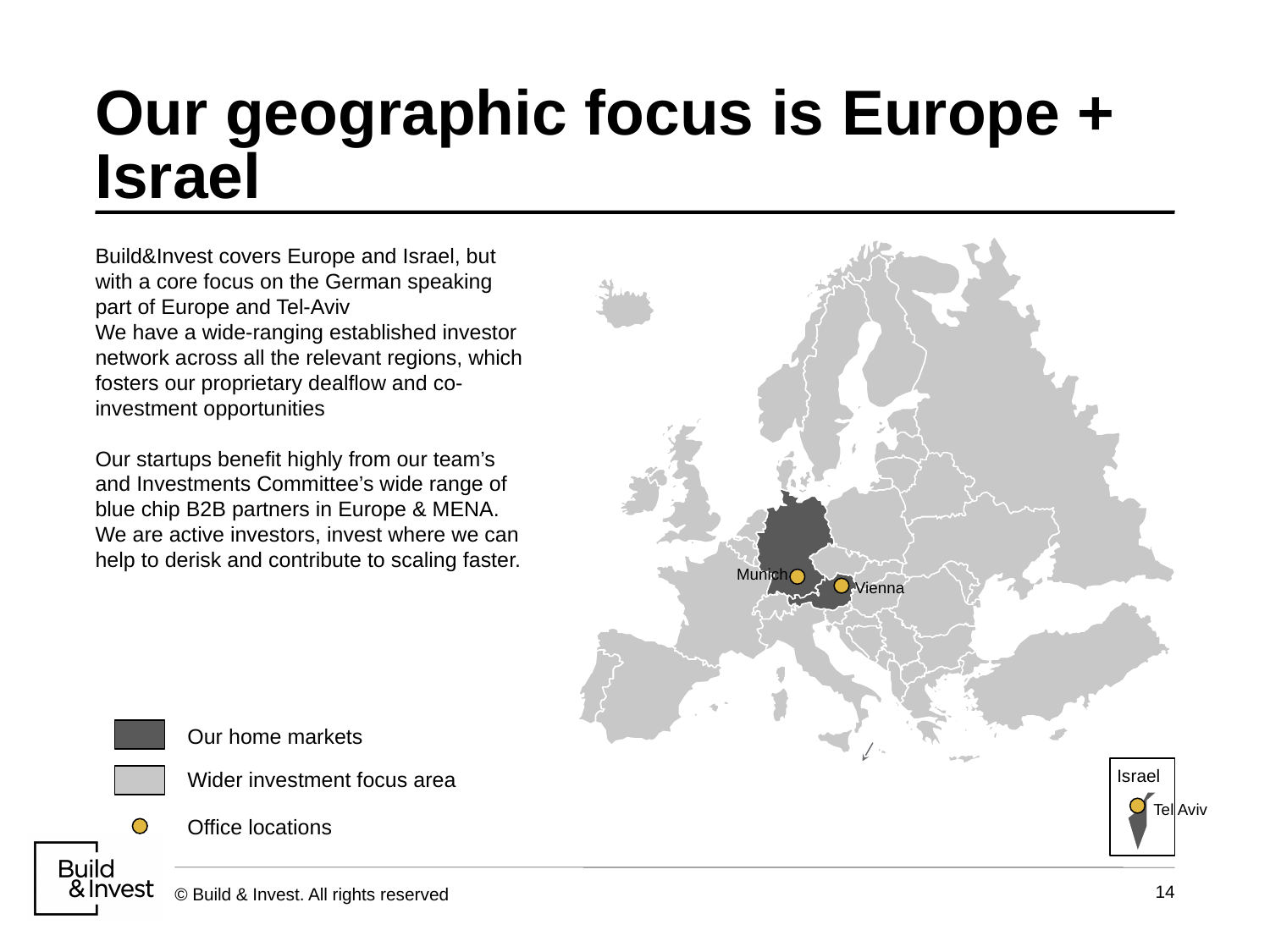

# Our geographic focus is Europe + Israel
Build&Invest covers Europe and Israel, but with a core focus on the German speaking part of Europe and Tel-Aviv
We have a wide-ranging established investor network across all the relevant regions, which fosters our proprietary dealflow and co-investment opportunities

Our startups benefit highly from our team’s and Investments Committee’s wide range of blue chip B2B partners in Europe & MENA.
We are active investors, invest where we can help to derisk and contribute to scaling faster.

Munich

Vienna

Our home markets

Israel

Wider investment focus area

Tel Aviv

Office locations

14
© Build & Invest. All rights reserved